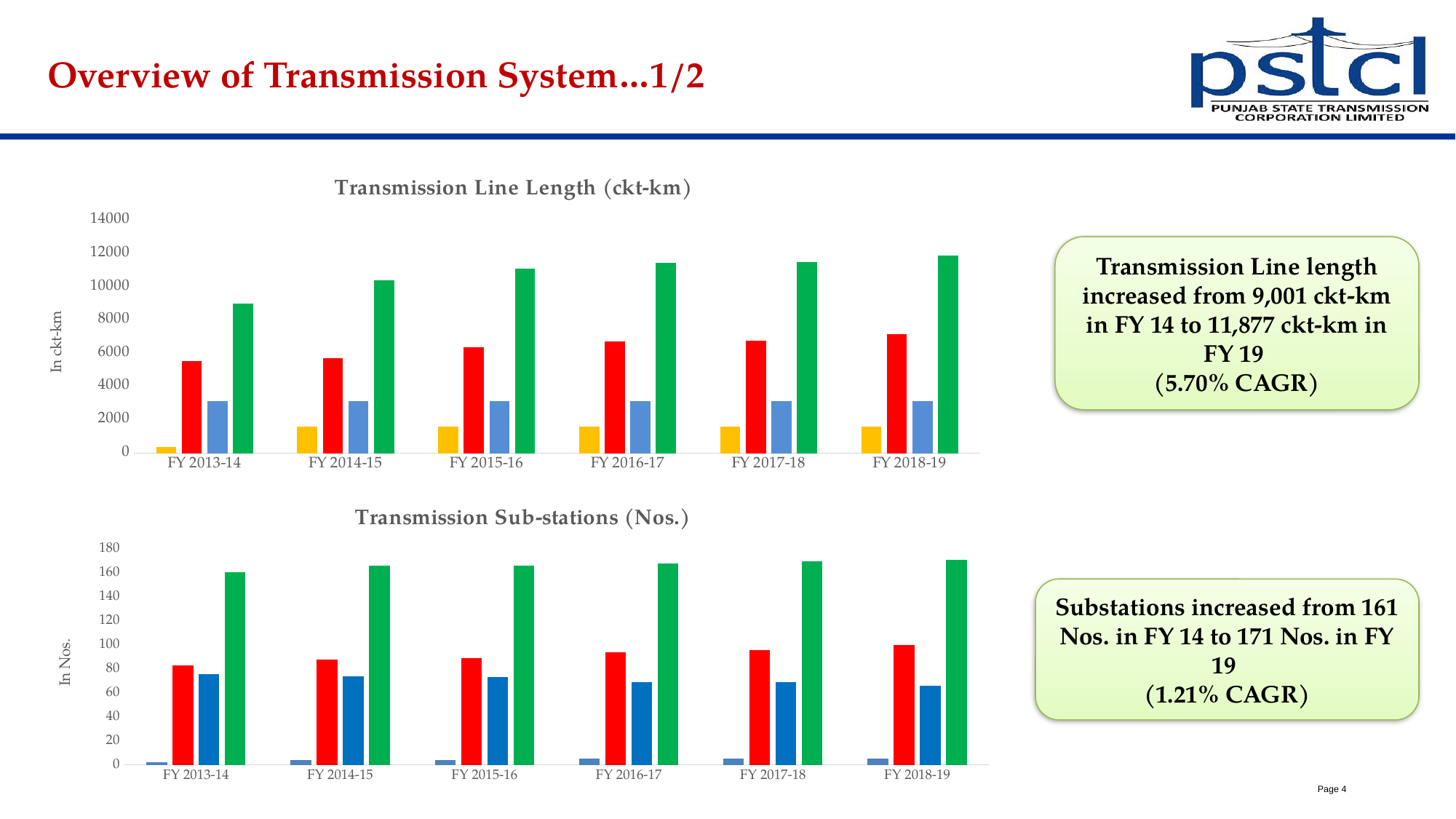

# Overview of Transmission System…1/2

### Chart: Transmission Line Length (ckt-km)

| Category | 400 kV | 220 kV | 132 kV | Total |
|---|---|---|---|---|
| FY 2013-14 | 367.75 | 5520.77 | 3112.2 | 9000.720000000001 |
| FY 2014-15 | 1599.75 | 5696.69 | 3114.66 | 10411.099999999999 |
| FY 2015-16 | 1599.75 | 6384.31 | 3120.22 | 11104.28 |
| FY 2016-17 | 1599.75 | 6740.59 | 3125.184 | 11465.524000000001 |
| FY 2017-18 | 1599.75 | 6781.597 | 3135.64 | 11516.987 |
| FY 2018-19 | 1599.75 | 7141.875 | 3135.64 | 11877.265 |
Transmission Line length increased from 9,001 ckt-km in FY 14 to 11,877 ckt-km in FY 19
(5.70% CAGR)

### Chart: Transmission Sub-stations (Nos.)

| Category | 400 kV |  220 kV  | 132 kV  | Total |
|---|---|---|---|---|
| FY 2013-14 | 2.0 | 83.0 | 76.0 | 161.0 |
| FY 2014-15 | 4.0 | 88.0 | 74.0 | 166.0 |
| FY 2015-16 | 4.0 | 89.0 | 73.0 | 166.0 |
| FY 2016-17 | 5.0 | 94.0 | 69.0 | 168.0 |
| FY 2017-18 | 5.0 | 96.0 | 69.0 | 170.0 |
| FY 2018-19 | 5.0 | 100.0 | 66.0 | 171.0 |
Substations increased from 161 Nos. in FY 14 to 171 Nos. in FY 19
(1.21% CAGR)